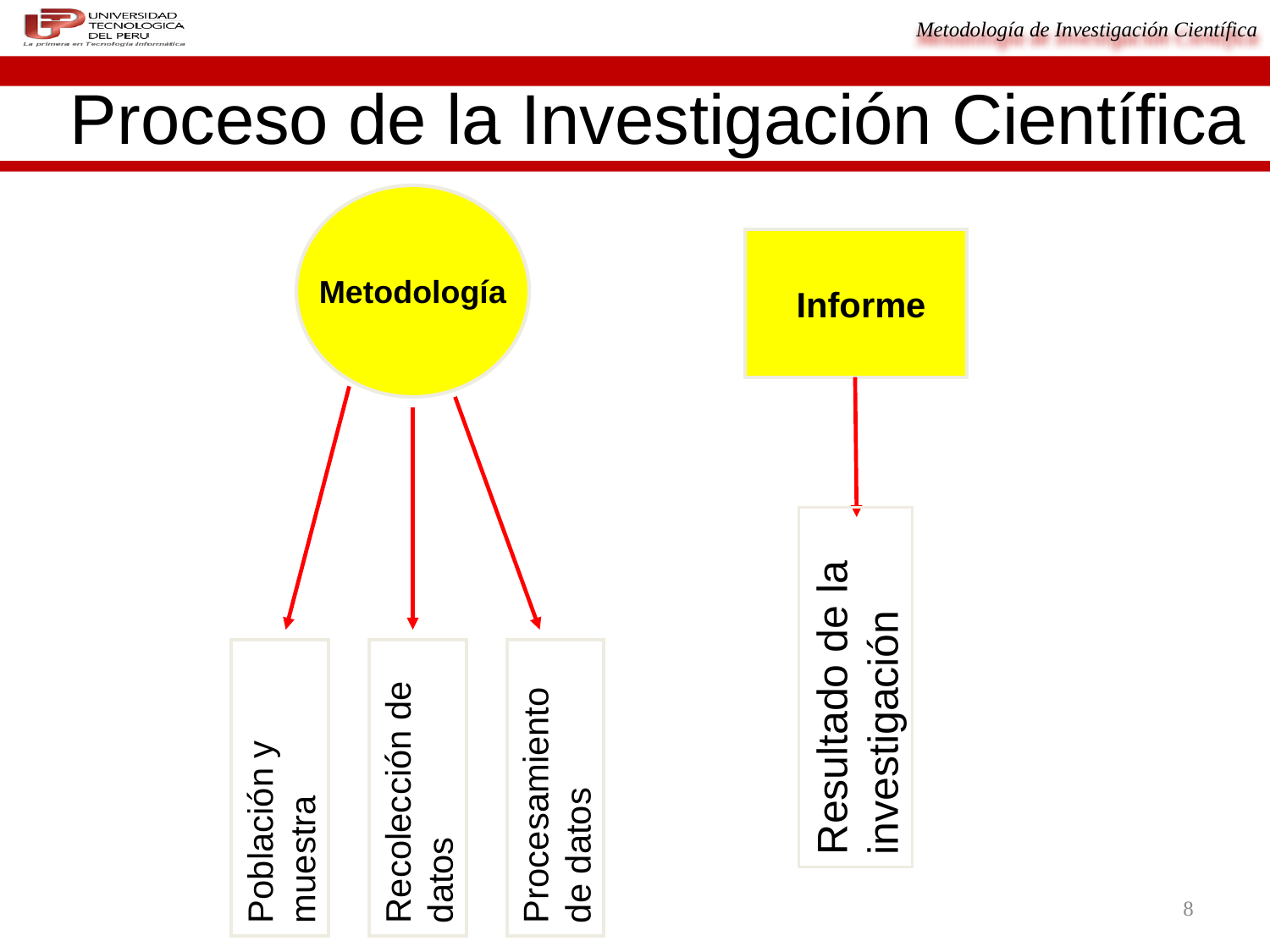

Proceso de la Investigación Científica
Metodología

    Informe

Resultado de la investigación

Población y muestra
Procesamiento de datos
Recolección de datos
8